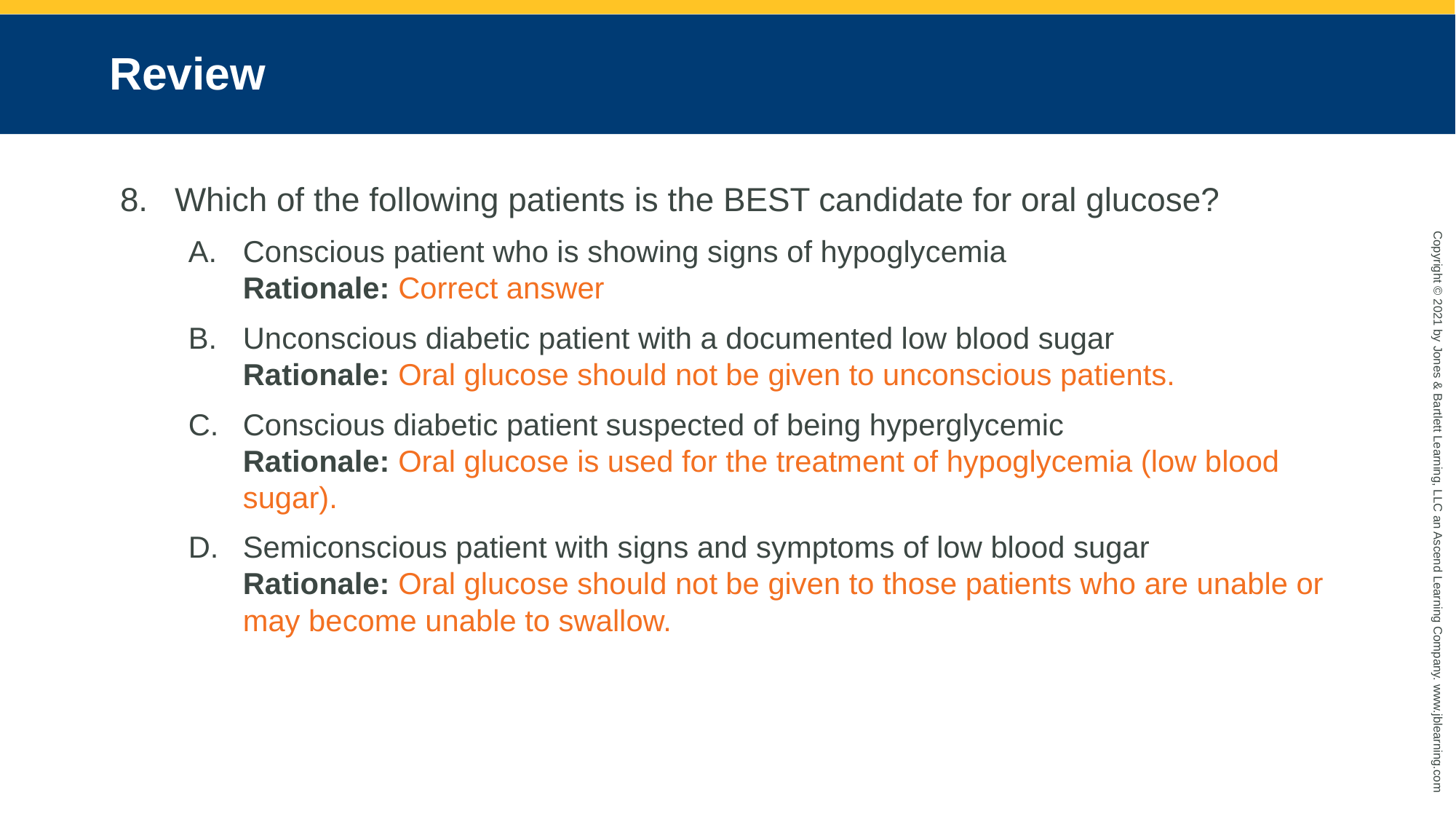

# Review
Which of the following patients is the BEST candidate for oral glucose?
Conscious patient who is showing signs of hypoglycemia
Rationale: Correct answer
Unconscious diabetic patient with a documented low blood sugar
Rationale: Oral glucose should not be given to unconscious patients.
Conscious diabetic patient suspected of being hyperglycemic
Rationale: Oral glucose is used for the treatment of hypoglycemia (low blood sugar).
Semiconscious patient with signs and symptoms of low blood sugar
Rationale: Oral glucose should not be given to those patients who are unable or may become unable to swallow.